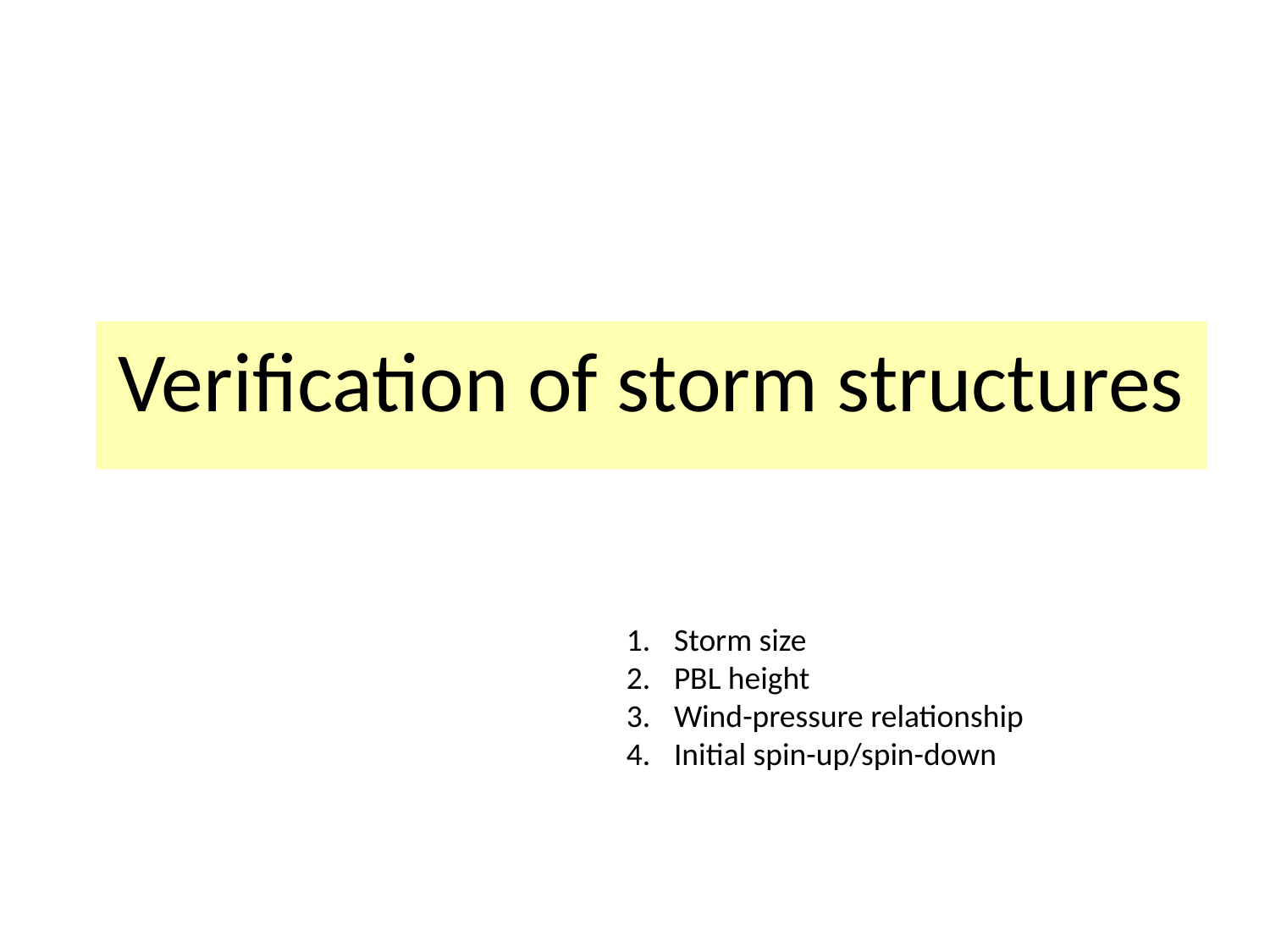

Verification of storm structures
Storm size
PBL height
Wind-pressure relationship
Initial spin-up/spin-down